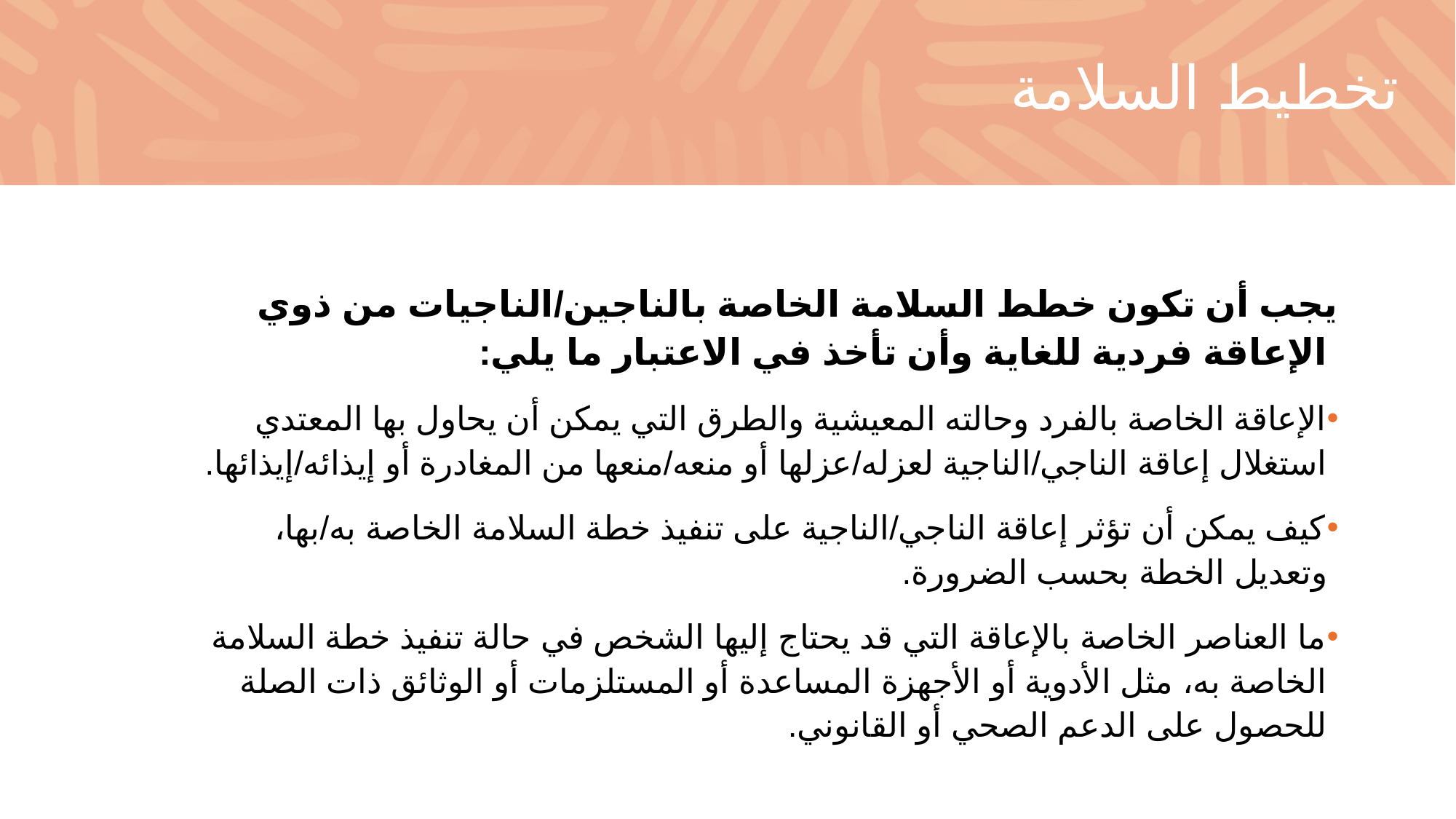

# تخطيط السلامة
يجب أن تكون خطط السلامة الخاصة بالناجين/الناجيات من ذوي الإعاقة فردية للغاية وأن تأخذ في الاعتبار ما يلي:
الإعاقة الخاصة بالفرد وحالته المعيشية والطرق التي يمكن أن يحاول بها المعتدي استغلال إعاقة الناجي/الناجية لعزله/عزلها أو منعه/منعها من المغادرة أو إيذائه/إيذائها.
كيف يمكن أن تؤثر إعاقة الناجي/الناجية على تنفيذ خطة السلامة الخاصة به/بها، وتعديل الخطة بحسب الضرورة.
ما العناصر الخاصة بالإعاقة التي قد يحتاج إليها الشخص في حالة تنفيذ خطة السلامة الخاصة به، مثل الأدوية أو الأجهزة المساعدة أو المستلزمات أو الوثائق ذات الصلة للحصول على الدعم الصحي أو القانوني.